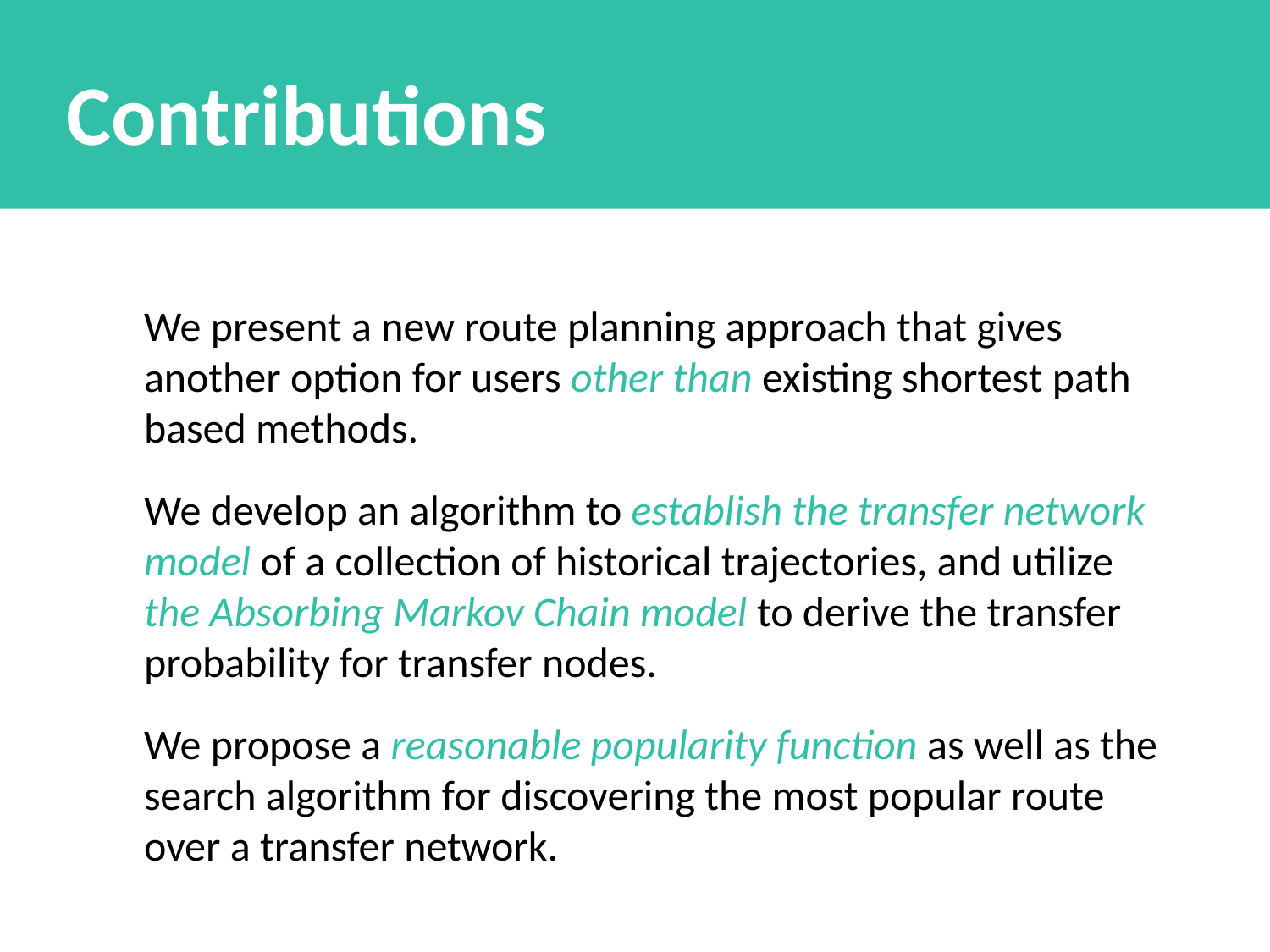

Contributions
We present a new route planning approach that gives another option for users other than existing shortest path based methods.
We develop an algorithm to establish the transfer network model of a collection of historical trajectories, and utilize the Absorbing Markov Chain model to derive the transfer probability for transfer nodes.
We propose a reasonable popularity function as well as the search algorithm for discovering the most popular route over a transfer network.